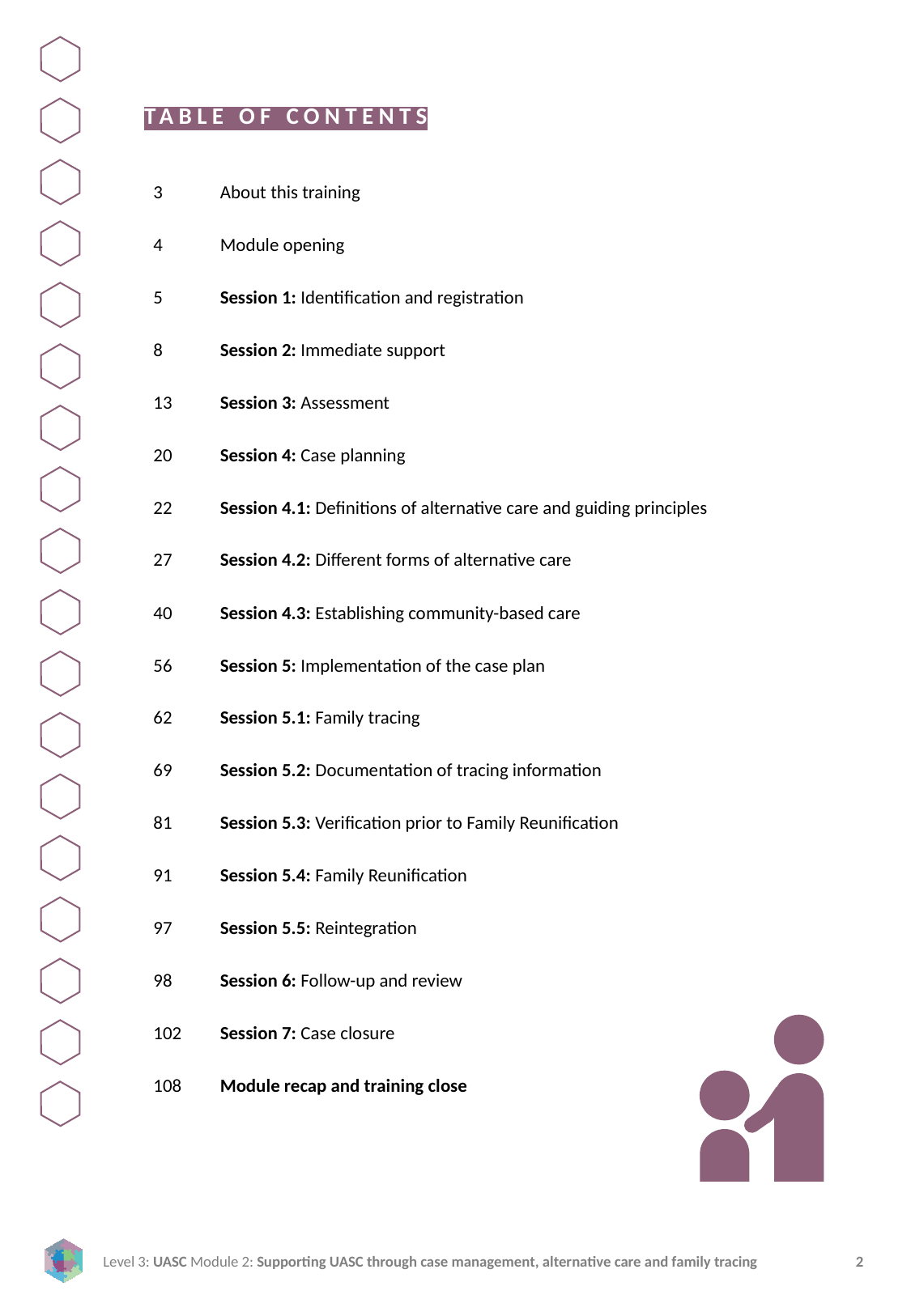

TABLE OF CONTENTS

3
4
5
8
13
20
22
27
40
56
62
69
81
91
97
98
102
108
About this training
Module opening
Session 1: Identification and registration
Session 2: Immediate support
Session 3: Assessment
Session 4: Case planning
Session 4.1: Definitions of alternative care and guiding principles
Session 4.2: Different forms of alternative care
Session 4.3: Establishing community-based care
Session 5: Implementation of the case plan
Session 5.1: Family tracing
Session 5.2: Documentation of tracing information
Session 5.3: Verification prior to Family Reunification
Session 5.4: Family Reunification
Session 5.5: Reintegration
Session 6: Follow-up and review
Session 7: Case closure
Module recap and training close